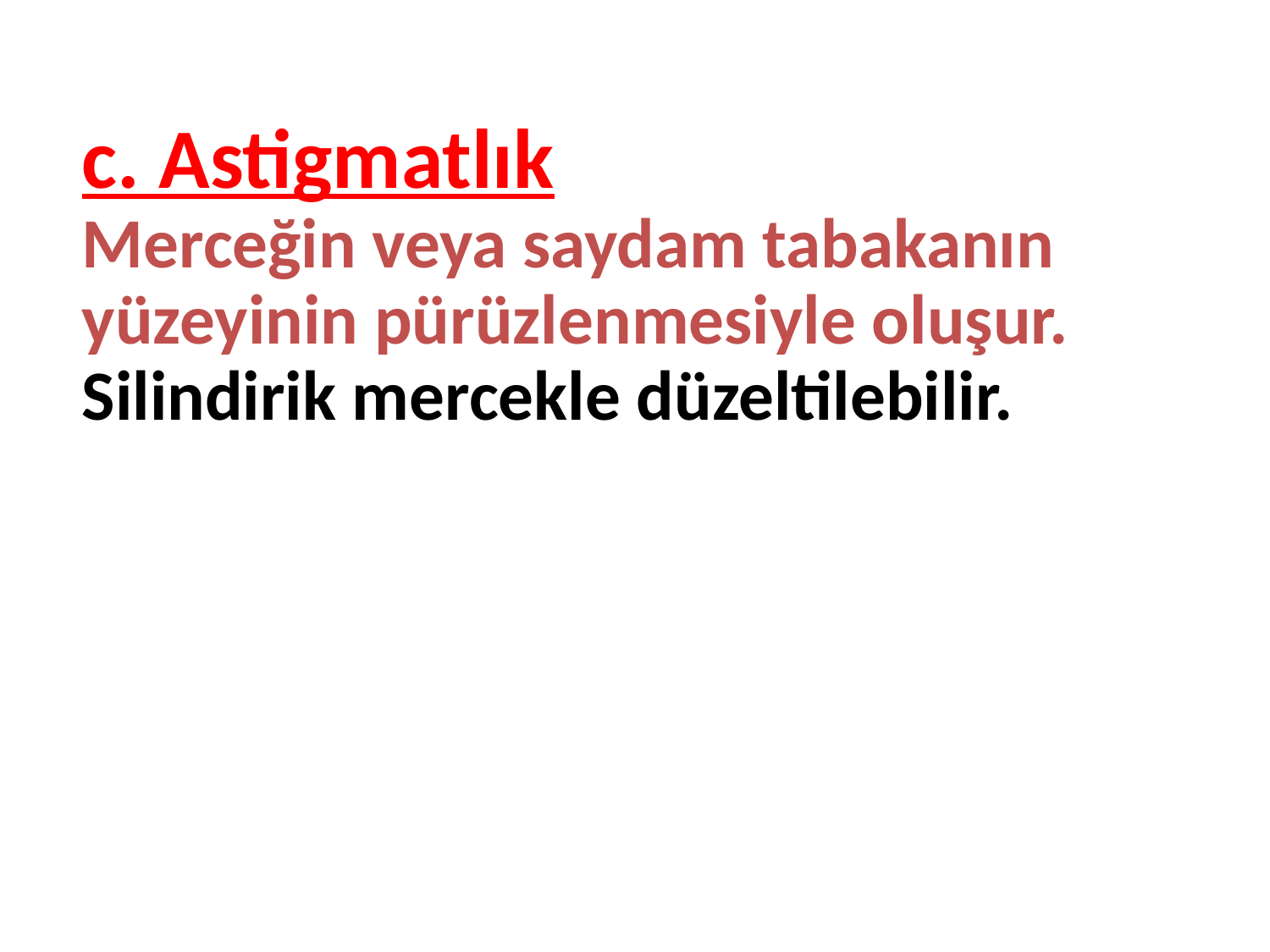

c. Astigmatlık
Merceğin veya saydam tabakanın yüzeyinin pürüzlenmesiyle oluşur. Silindirik mercekle düzeltilebilir.